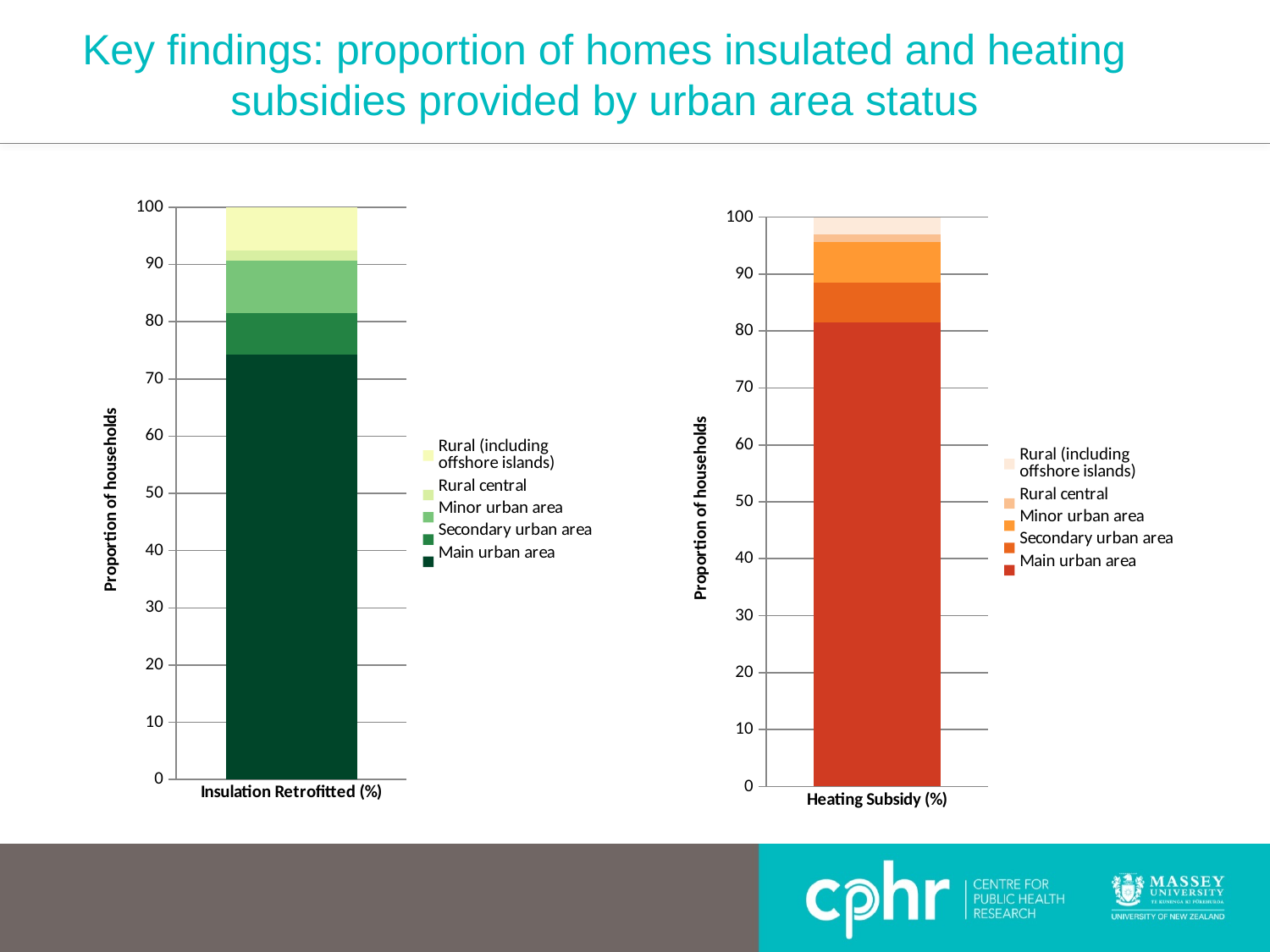

# Key findings: proportion of homes insulated and heating subsidies provided by urban area status

### Chart

| Category | Main urban area | Secondary urban area | Minor urban area | Rural central | Rural (including offshore islands) |
|---|---|---|---|---|---|
| Insulation Retrofitted (%) | 74.26 | 7.18 | 9.18 | 1.767402949191227 | 7.622331331197174 |

### Chart

| Category | Main urban area | Secondary urban area | Minor urban area | Rural central | Rural (including offshore islands) |
|---|---|---|---|---|---|
| Heating Subsidy (%) | 81.57137427376873 | 6.860509312048649 | 7.229733398490528 | 1.259705706684042 | 3.078677309007982 |